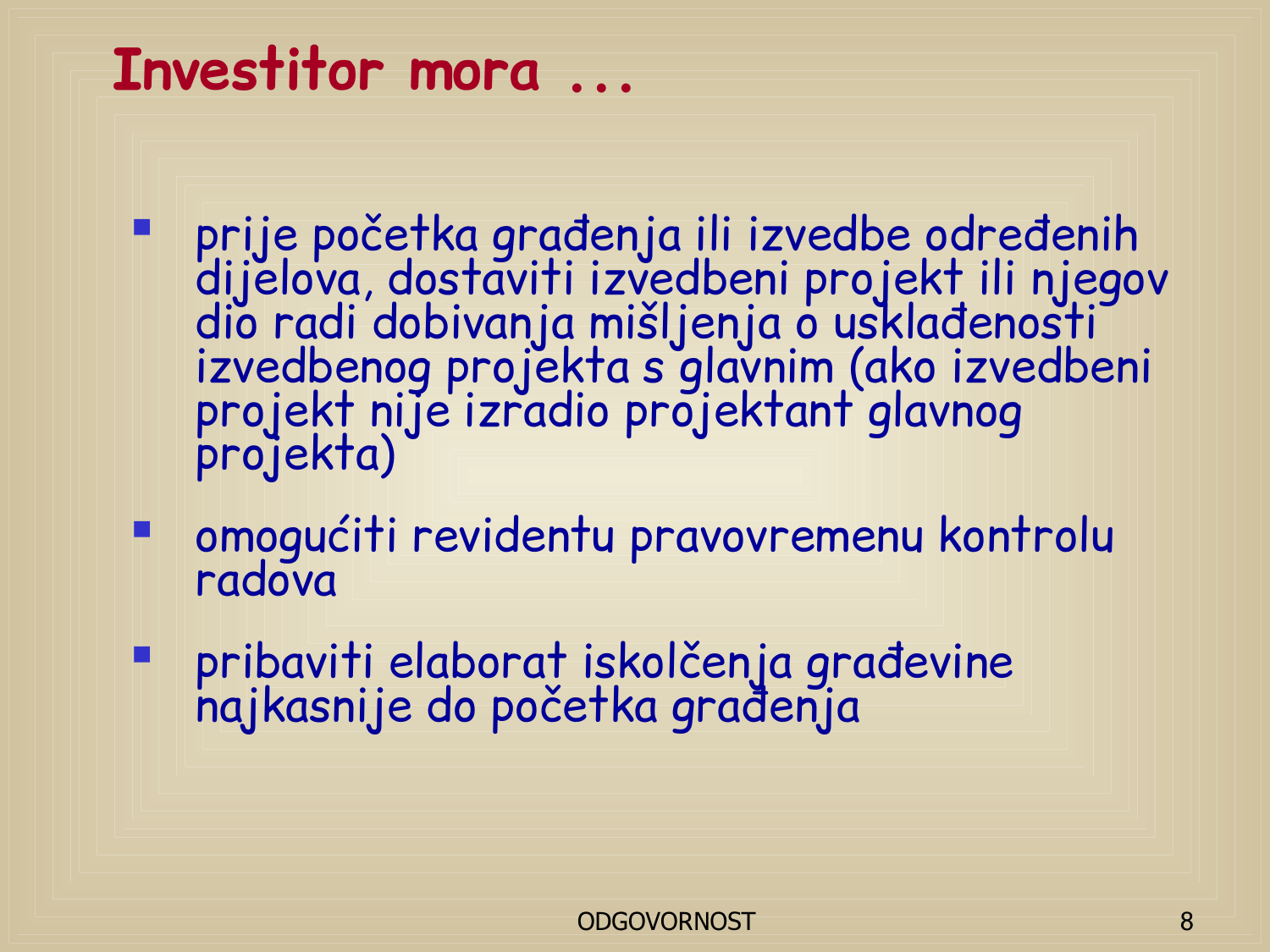

# Investitor mora ...
prije početka građenja ili izvedbe određenih dijelova, dostaviti izvedbeni projekt ili njegov dio radi dobivanja mišljenja o usklađenosti izvedbenog projekta s glavnim (ako izvedbeni projekt nije izradio projektant glavnog projekta)

omogućiti revidentu pravovremenu kontrolu radova

pribaviti elaborat iskolčenja građevine najkasnije do početka građenja
ODGOVORNOST
8